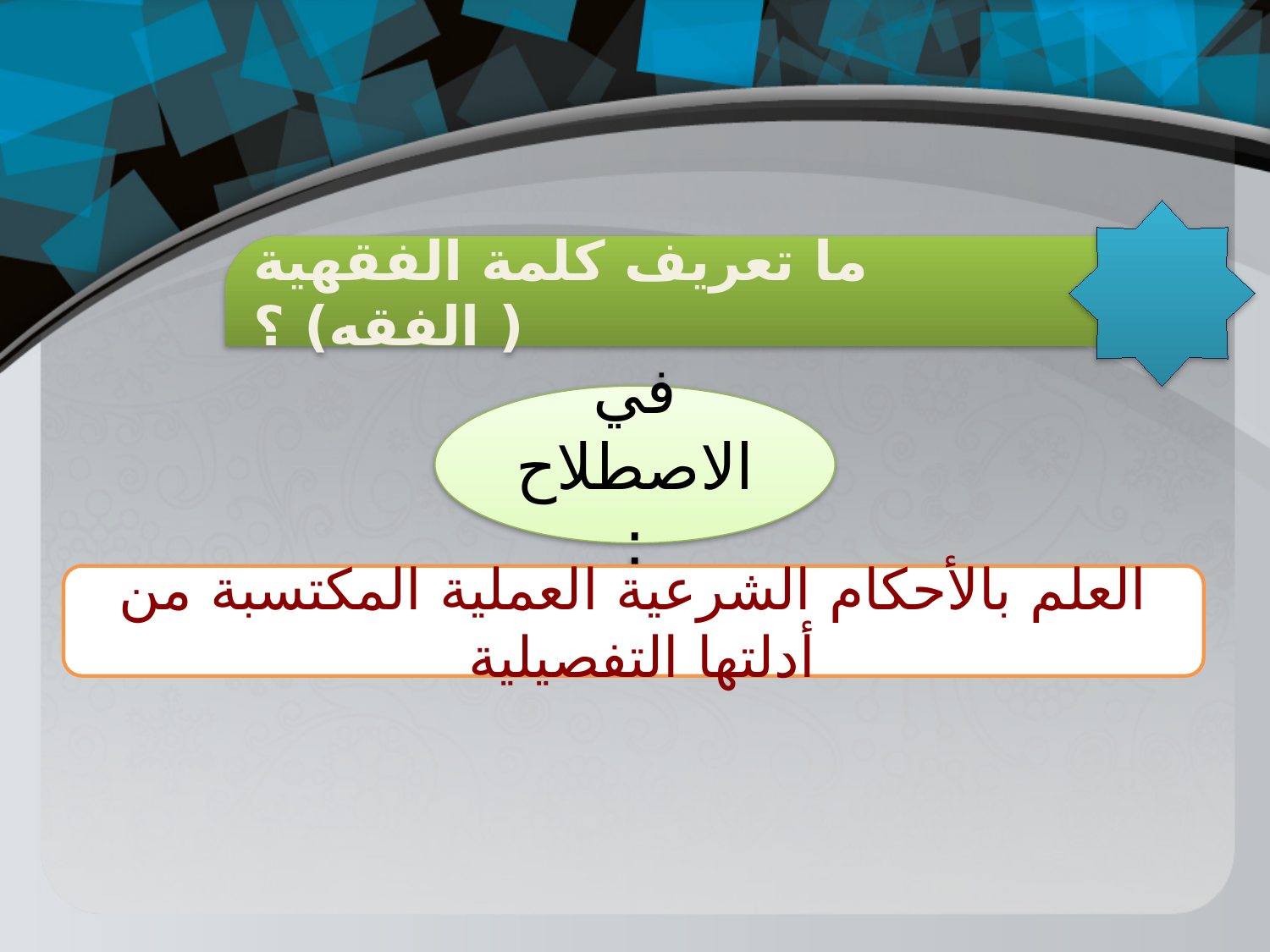

ما تعريف كلمة الفقهية ( الفقه) ؟
في الاصطلاح :
العلم بالأحكام الشرعية العملية المكتسبة من أدلتها التفصيلية